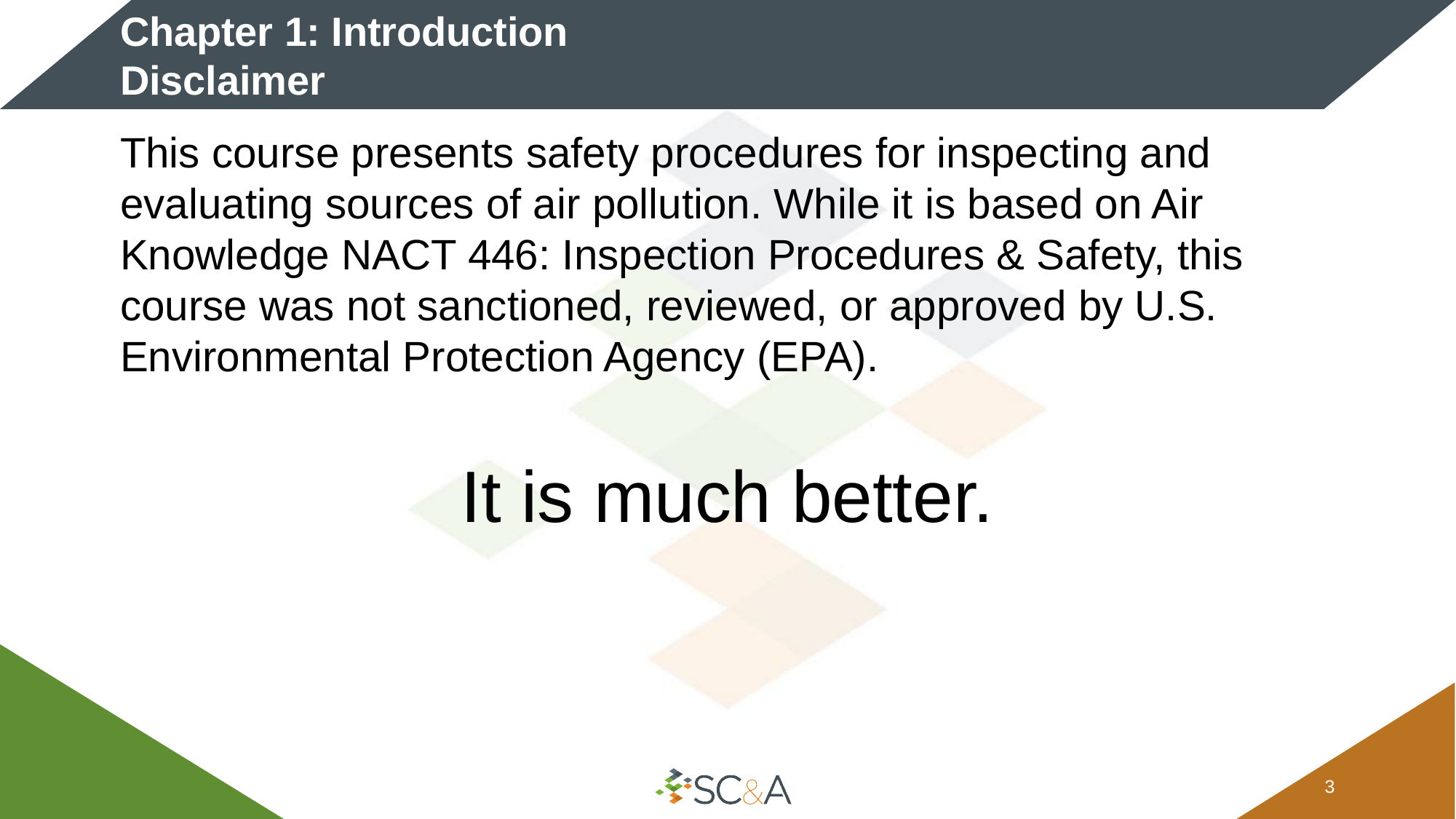

# Chapter 1: Introduction Disclaimer
This course presents safety procedures for inspecting and evaluating sources of air pollution. While it is based on Air Knowledge NACT 446: Inspection Procedures & Safety, this course was not sanctioned, reviewed, or approved by U.S. Environmental Protection Agency (EPA).

It is much better.
3